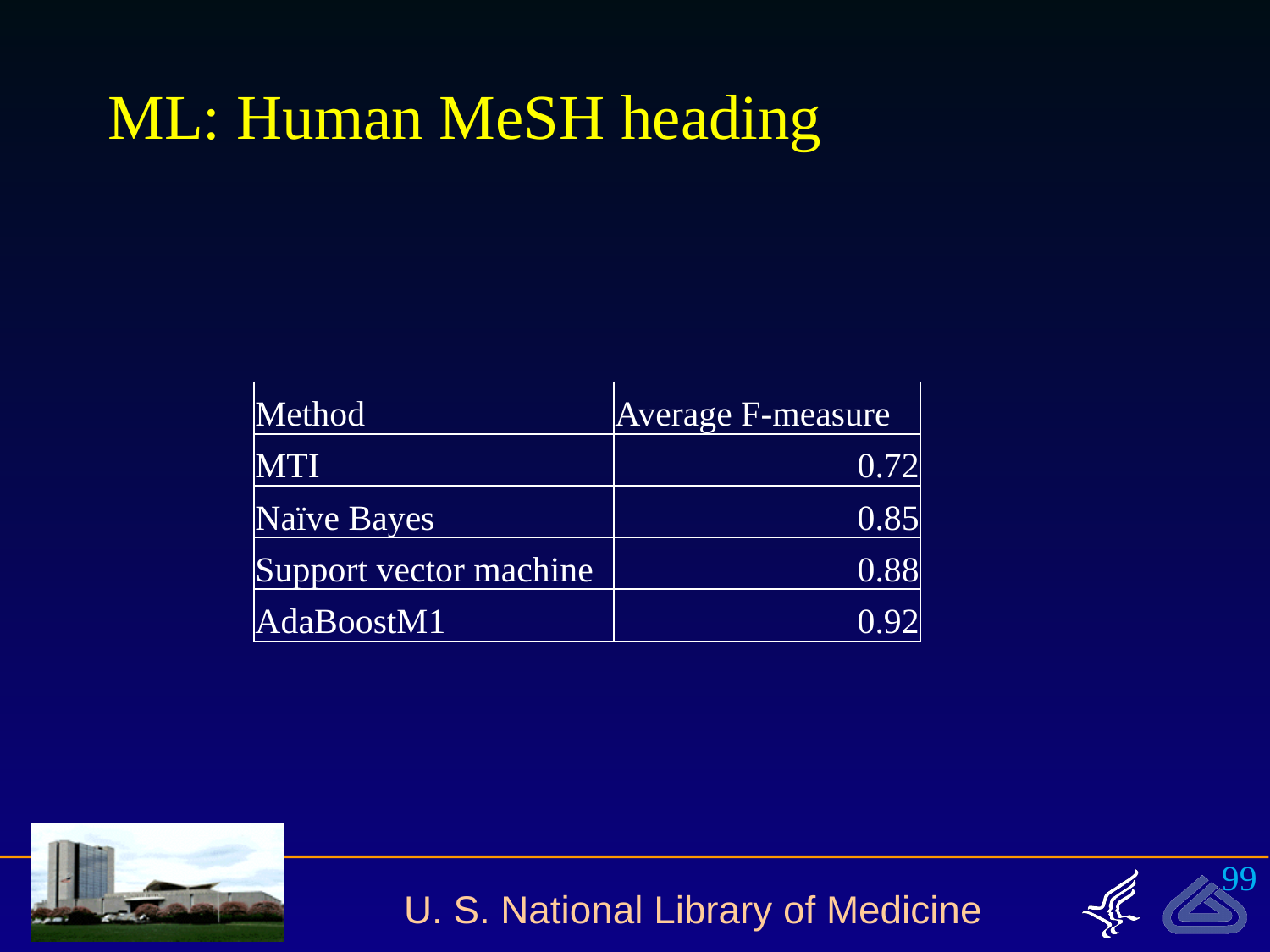

# ML: Human MeSH heading

| Method | Average F-measure |
| --- | --- |
| MTI | 0.72 |
| Naïve Bayes | 0.85 |
| Support vector machine | 0.88 |
| AdaBoostM1 | 0.92 |
99